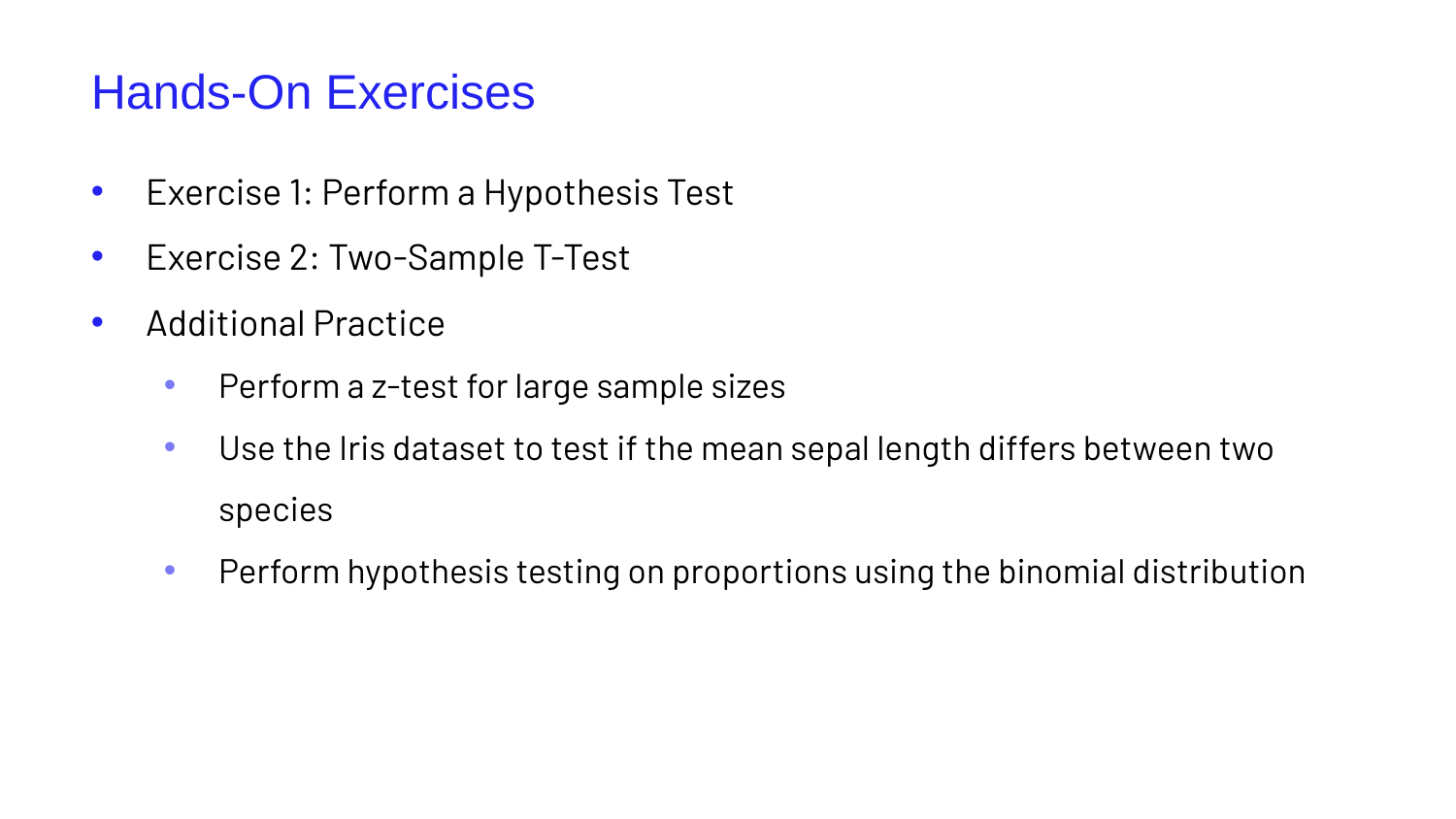

Hands-On Exercises
Exercise 1: Perform a Hypothesis Test
Exercise 2: Two-Sample T-Test
Additional Practice
Perform a z-test for large sample sizes
Use the Iris dataset to test if the mean sepal length differs between two species
Perform hypothesis testing on proportions using the binomial distribution